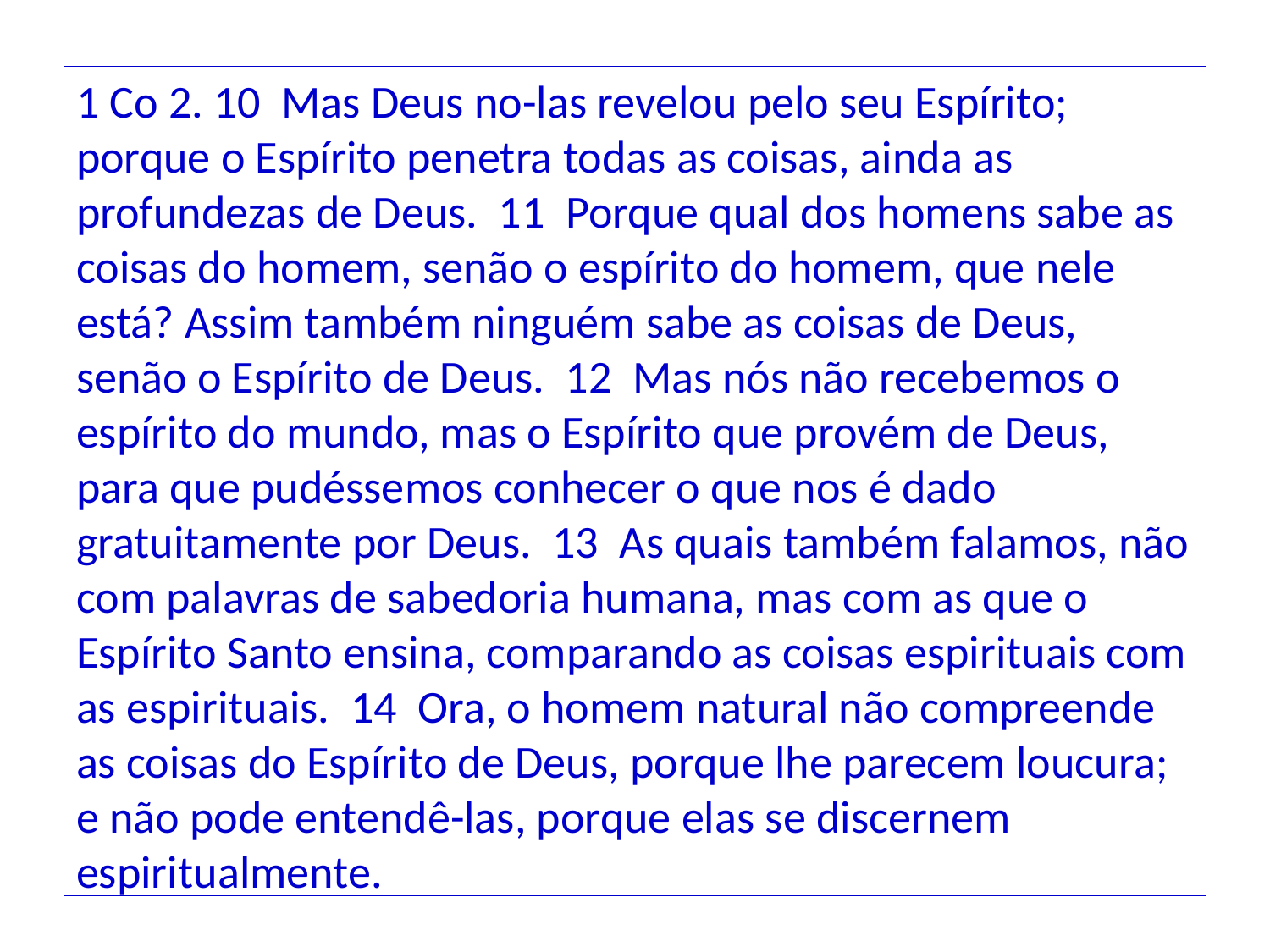

1 Co 2. 10  Mas Deus no-las revelou pelo seu Espírito; porque o Espírito penetra todas as coisas, ainda as profundezas de Deus.  11  Porque qual dos homens sabe as coisas do homem, senão o espírito do homem, que nele está? Assim também ninguém sabe as coisas de Deus, senão o Espírito de Deus.  12  Mas nós não recebemos o espírito do mundo, mas o Espírito que provém de Deus, para que pudéssemos conhecer o que nos é dado gratuitamente por Deus.  13  As quais também falamos, não com palavras de sabedoria humana, mas com as que o Espírito Santo ensina, comparando as coisas espirituais com as espirituais.  14  Ora, o homem natural não compreende as coisas do Espírito de Deus, porque lhe parecem loucura; e não pode entendê-las, porque elas se discernem espiritualmente.